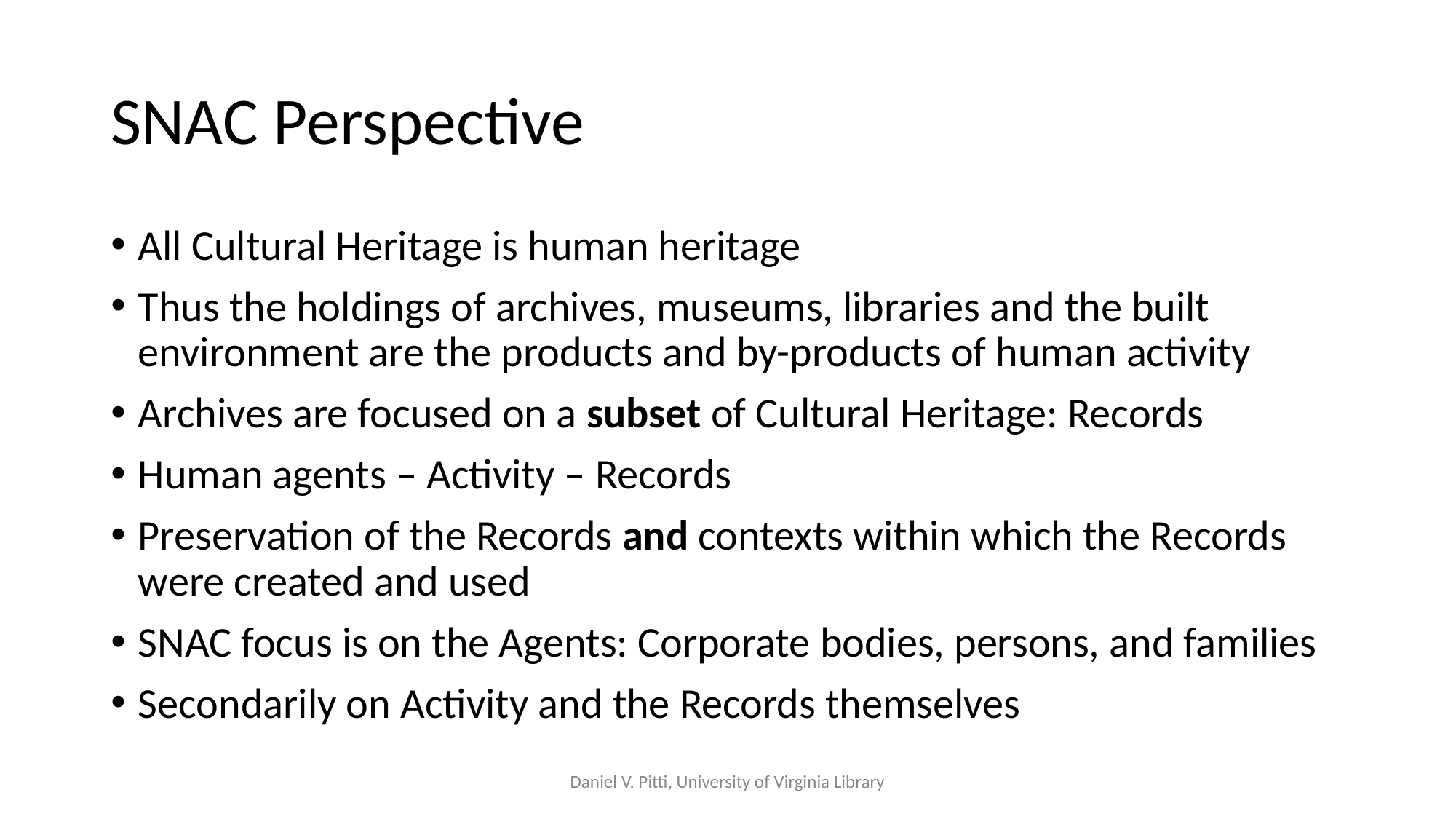

# SNAC Perspective
All Cultural Heritage is human heritage
Thus the holdings of archives, museums, libraries and the built environment are the products and by-products of human activity
Archives are focused on a subset of Cultural Heritage: Records
Human agents – Activity – Records
Preservation of the Records and contexts within which the Records were created and used
SNAC focus is on the Agents: Corporate bodies, persons, and families
Secondarily on Activity and the Records themselves
Daniel V. Pitti, University of Virginia Library